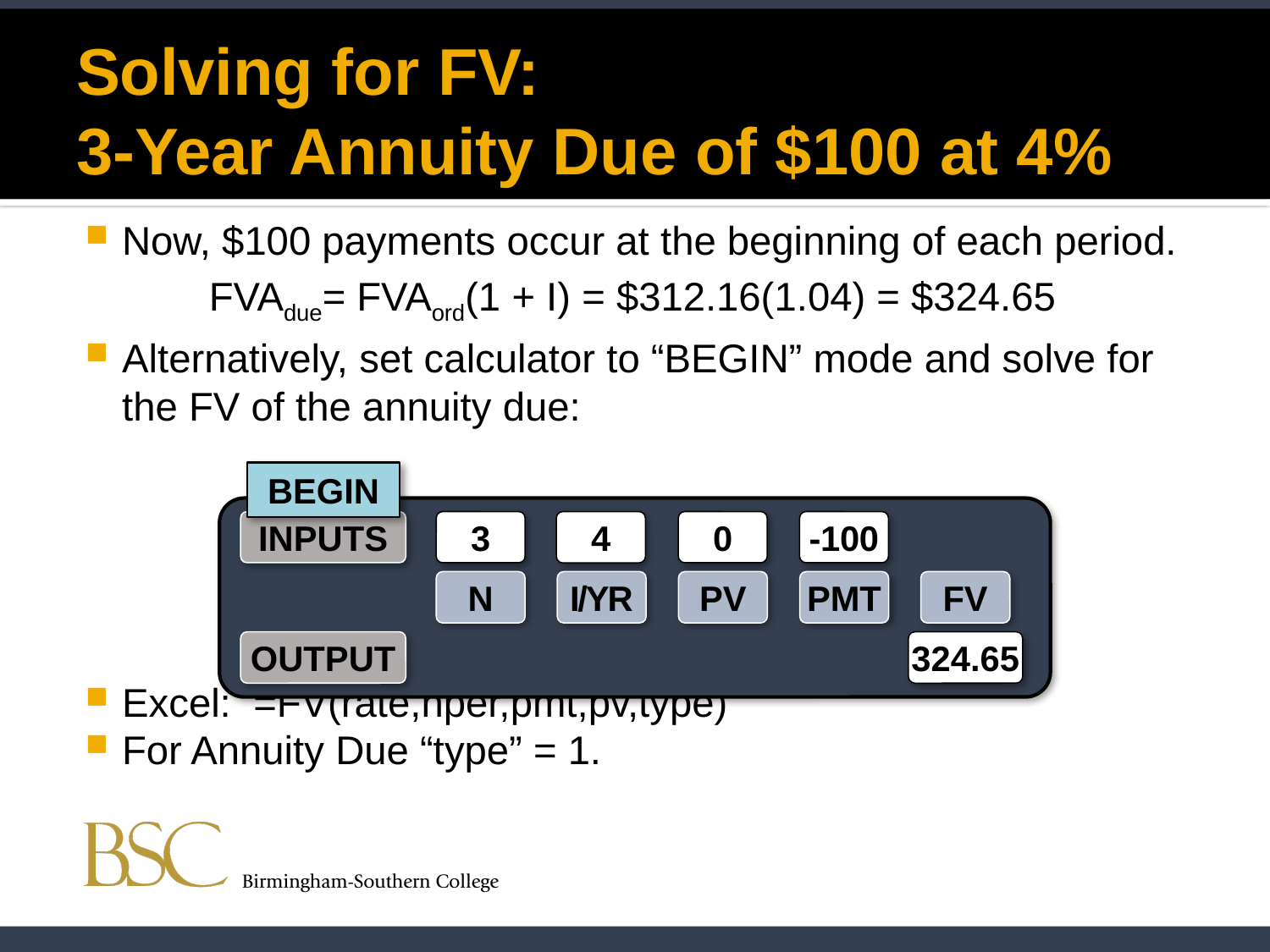

# Solving for FV: 3-Year Annuity Due of $100 at 4%
Now, $100 payments occur at the beginning of each period.
FVAdue= FVAord(1 + I) = $312.16(1.04) = $324.65
Alternatively, set calculator to “BEGIN” mode and solve for the FV of the annuity due:

Excel:  =FV(rate,nper,pmt,pv,type)
For Annuity Due “type” = 1.
BEGIN

INPUTS
3
4
-100
N
I/YR
PV
PMT
FV
OUTPUT
0
324.65